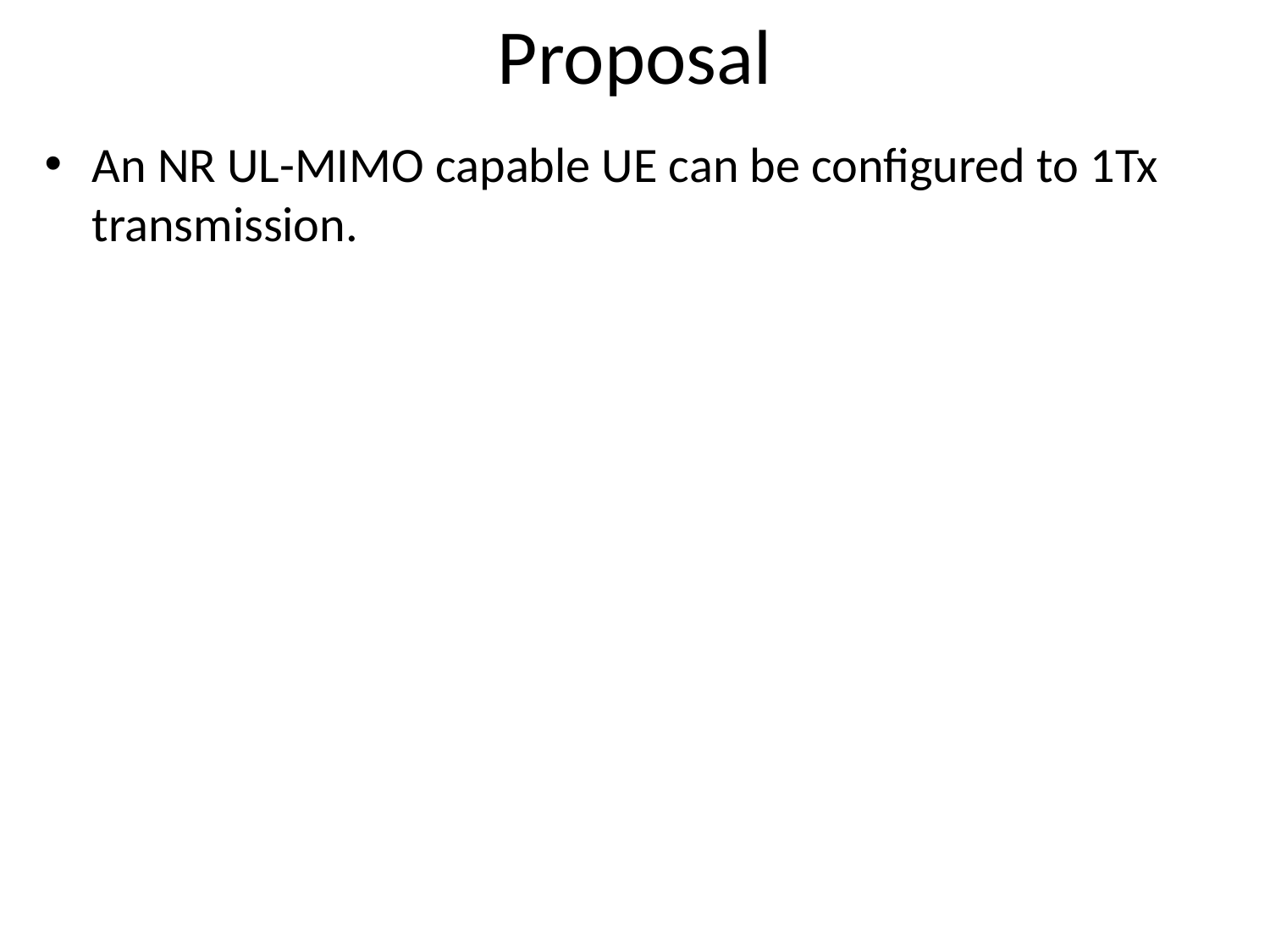

# Proposal
An NR UL-MIMO capable UE can be configured to 1Tx transmission.